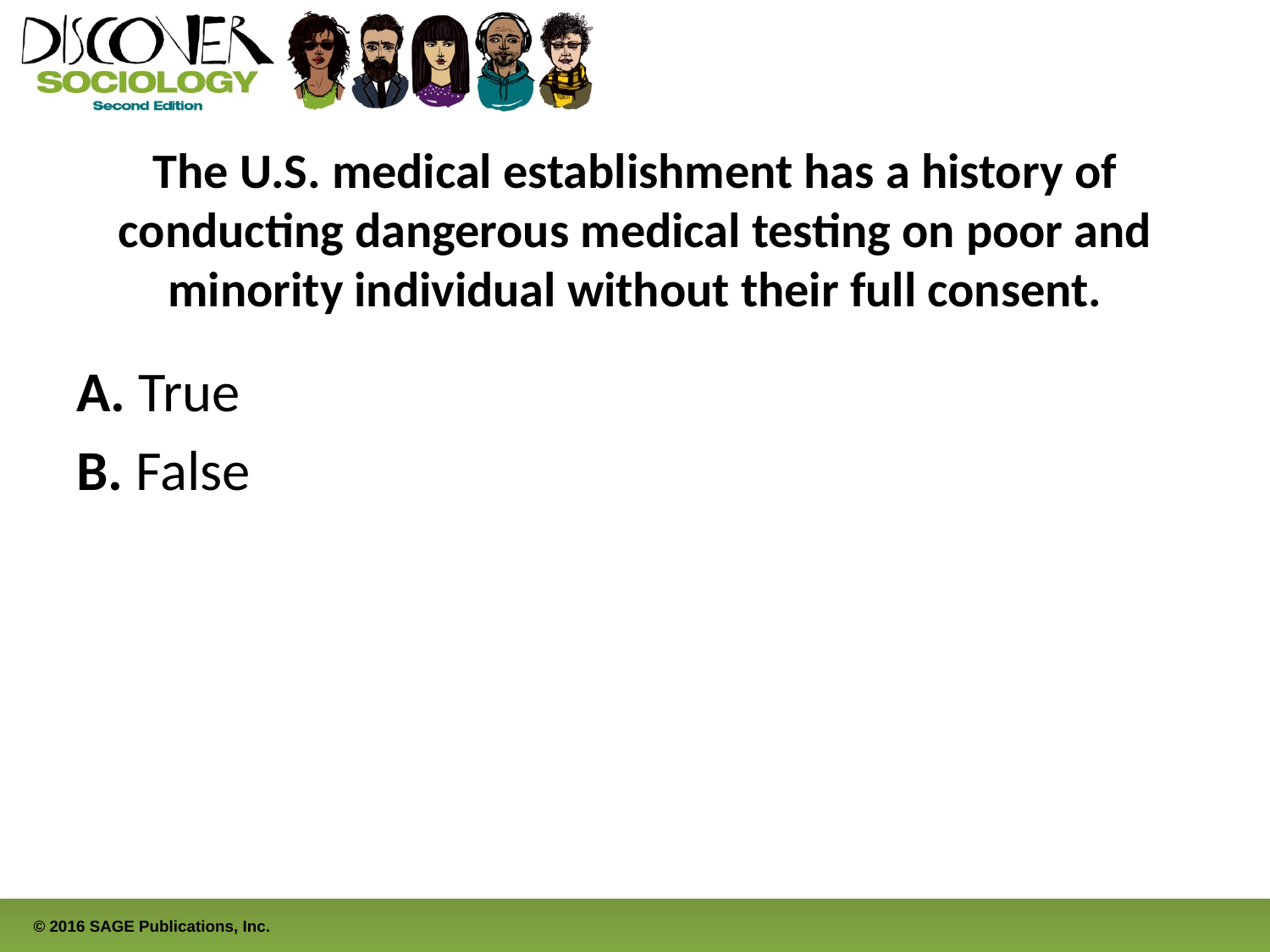

# The U.S. medical establishment has a history of conducting dangerous medical testing on poor and minority individual without their full consent.
A. True
B. False